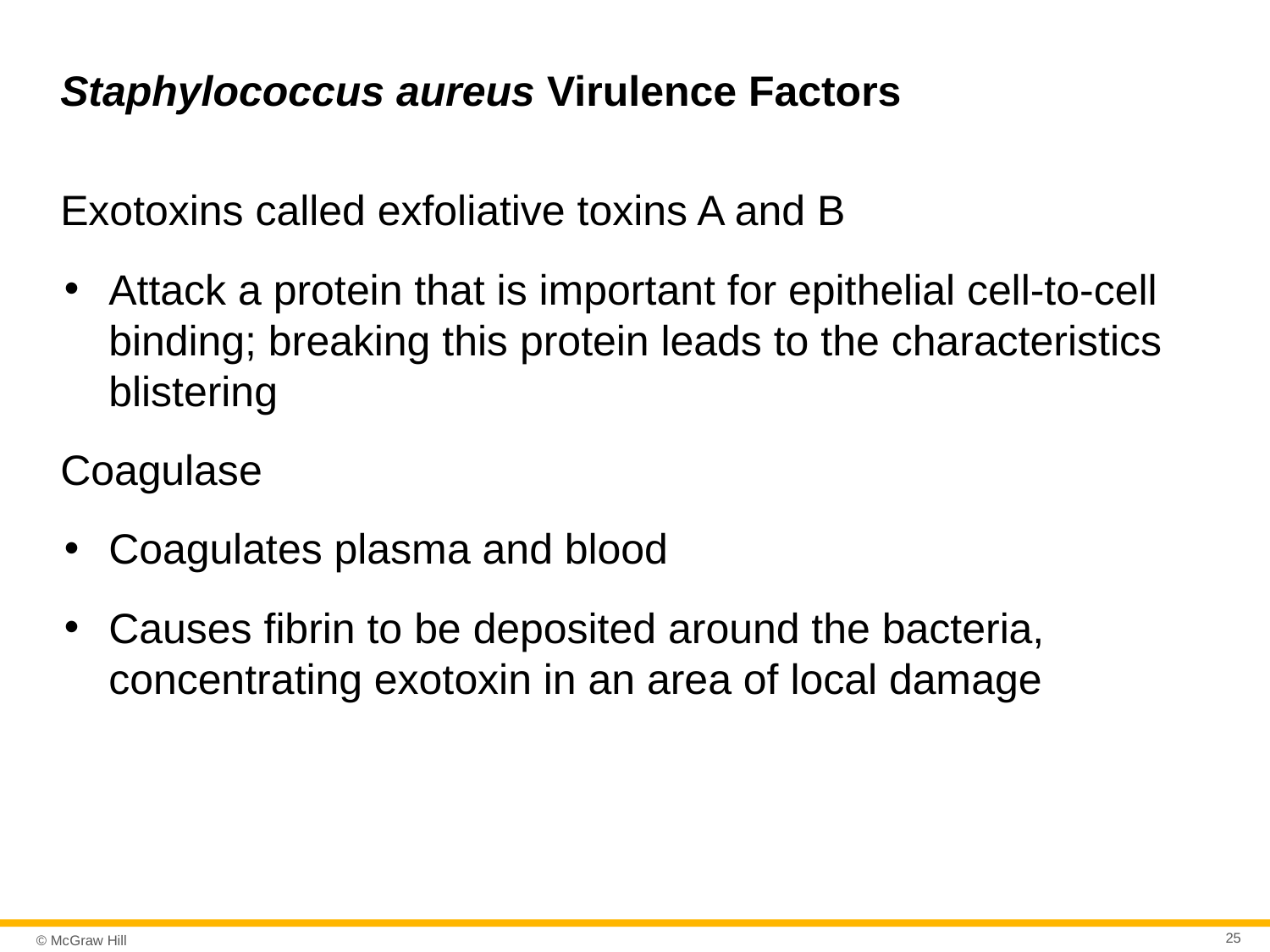

# Staphylococcus aureus Virulence Factors
Exotoxins called exfoliative toxins A and B
Attack a protein that is important for epithelial cell-to-cell binding; breaking this protein leads to the characteristics blistering
Coagulase
Coagulates plasma and blood
Causes fibrin to be deposited around the bacteria, concentrating exotoxin in an area of local damage